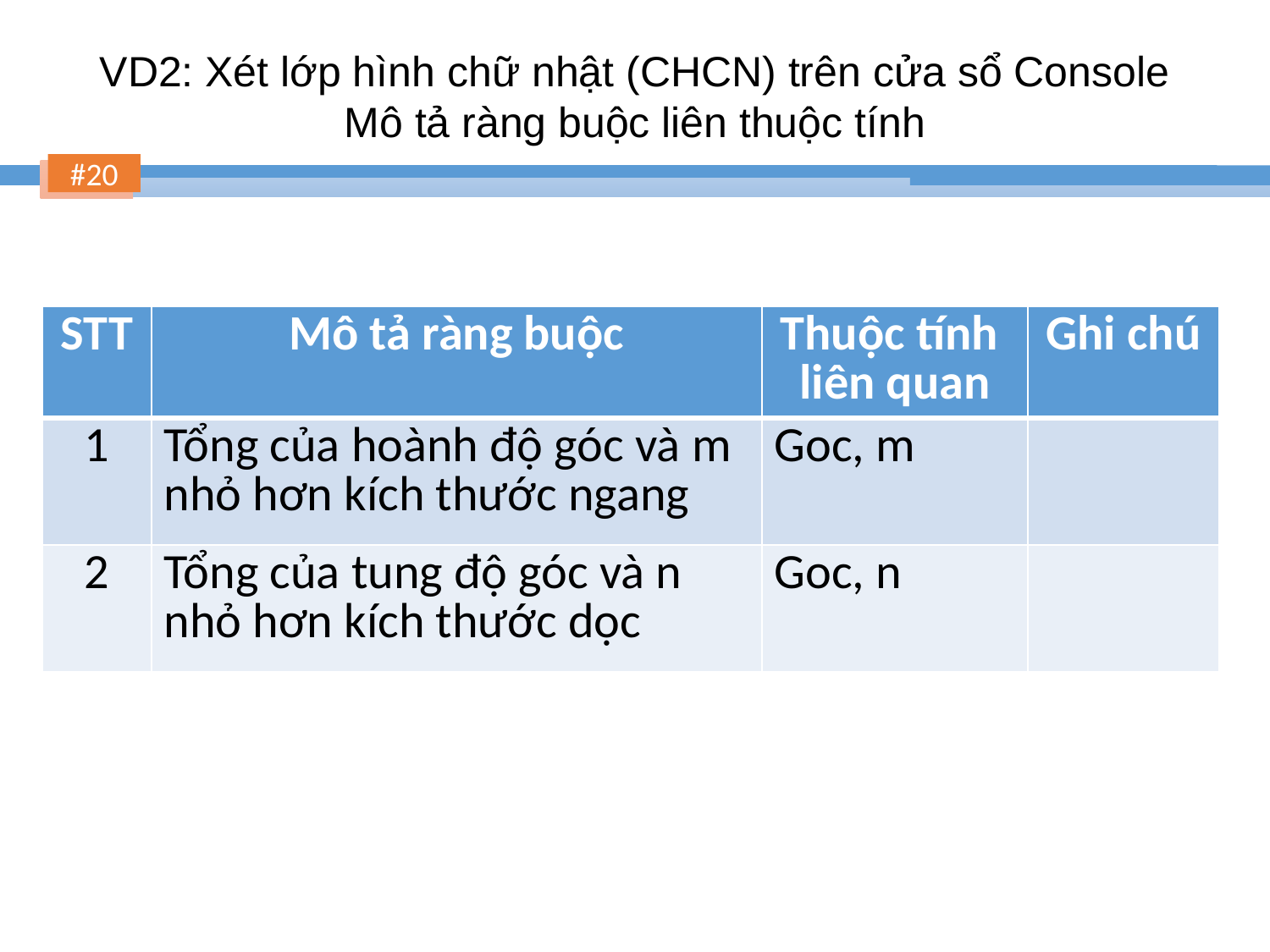

# VD2: Xét lớp hình chữ nhật (CHCN) trên cửa sổ Console Mô tả ràng buộc liên thuộc tính
| STT | Mô tả ràng buộc | Thuộc tính liên quan | Ghi chú |
| --- | --- | --- | --- |
| 1 | Tổng của hoành độ góc và m nhỏ hơn kích thước ngang | Goc, m |  |
| 2 | Tổng của tung độ góc và n nhỏ hơn kích thước dọc | Goc, n |  |
20